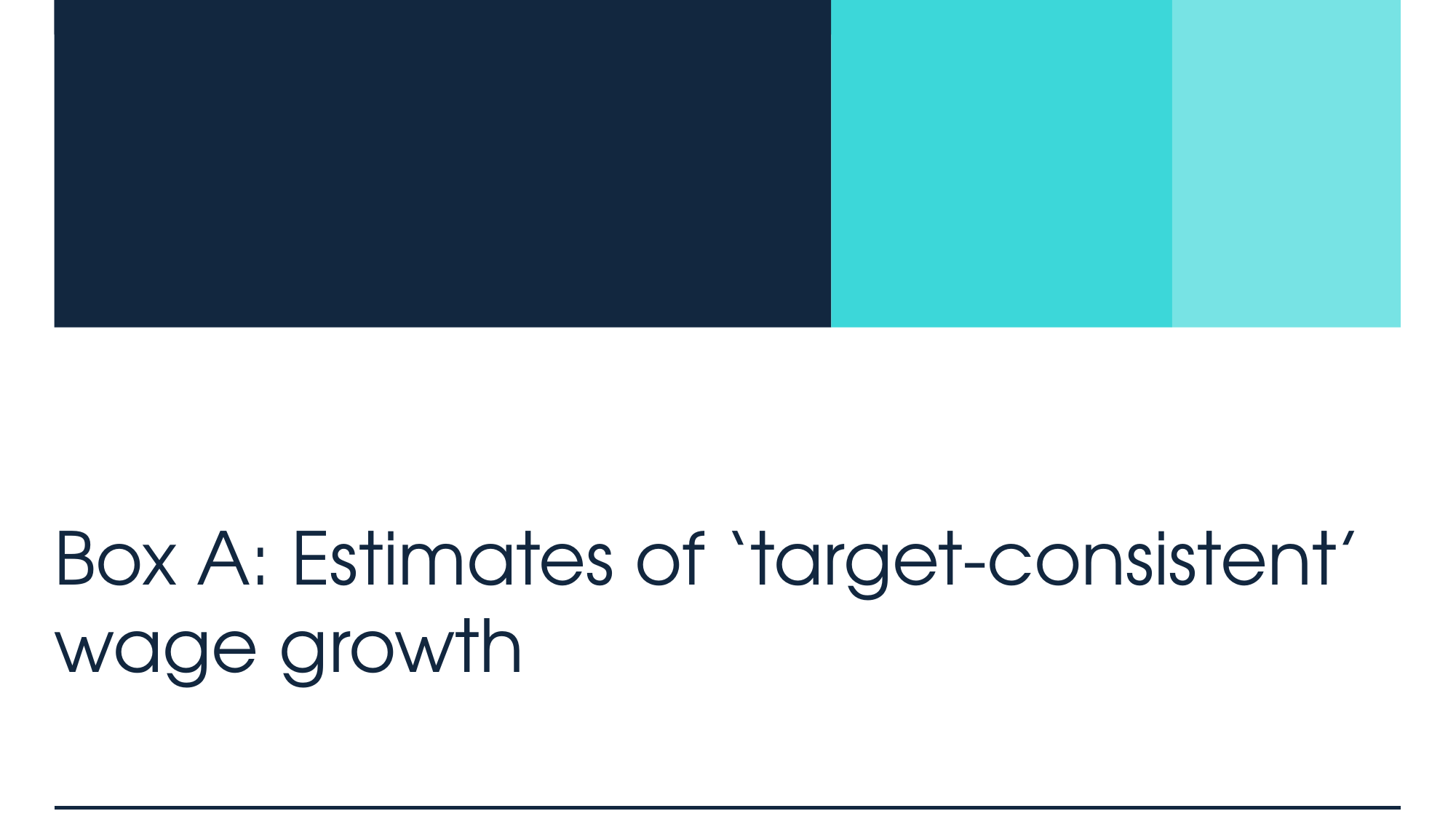

Box A: Estimates of ‘target-consistent’ wage growth